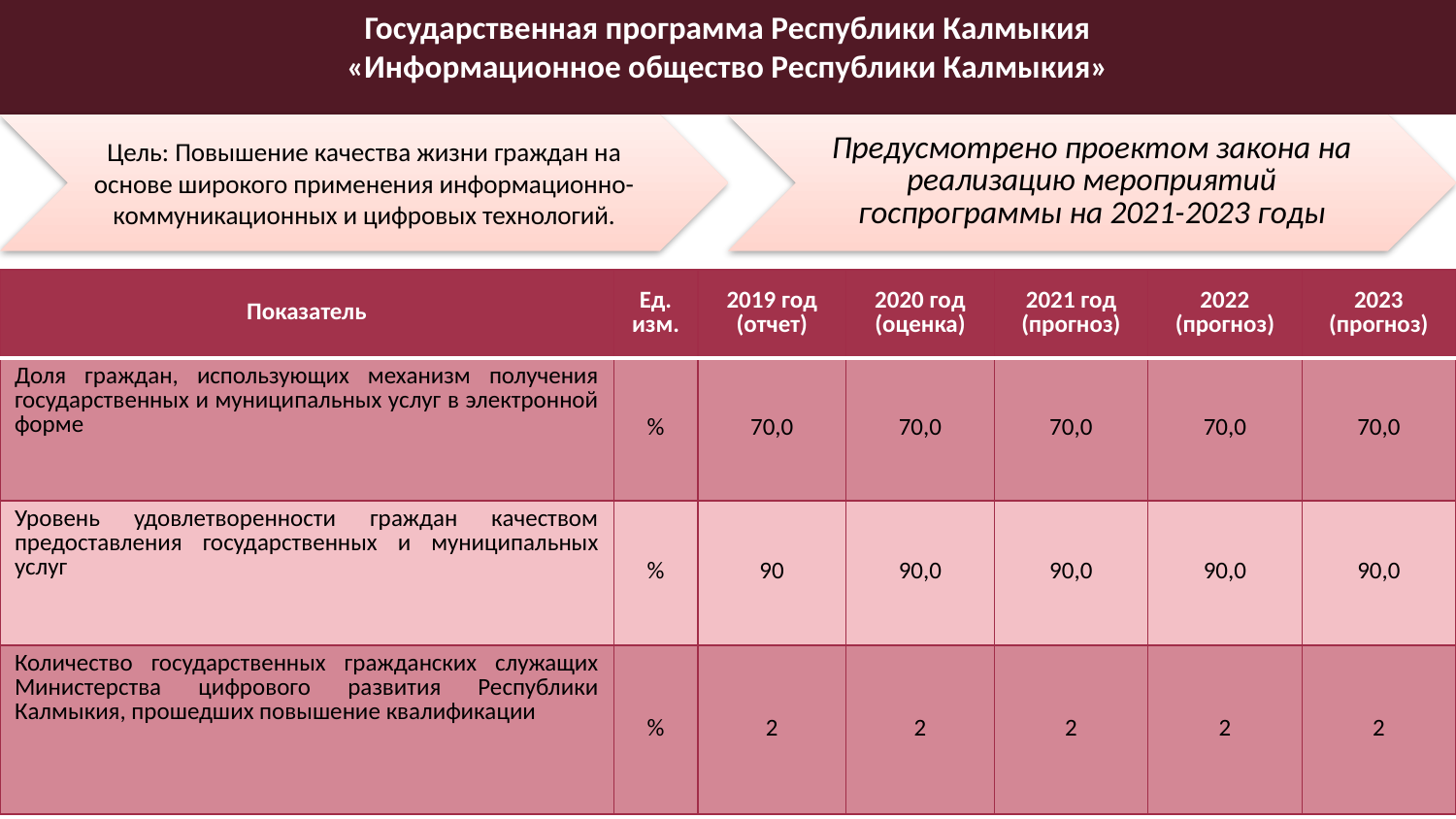

Государственная программа Республики Калмыкия
«Информационное общество Республики Калмыкия»
Цель: Повышение качества жизни граждан на основе широкого применения информационно- коммуникационных и цифровых технологий.
Предусмотрено проектом закона на реализацию мероприятий госпрограммы на 2021-2023 годы
| Показатель | Ед. изм. | 2019 год (отчет) | 2020 год (оценка) | 2021 год (прогноз) | 2022 (прогноз) | 2023 (прогноз) |
| --- | --- | --- | --- | --- | --- | --- |
| Доля граждан, использующих механизм получения государственных и муниципальных услуг в электронной форме | % | 70,0 | 70,0 | 70,0 | 70,0 | 70,0 |
| Уровень удовлетворенности граждан качеством предоставления государственных и муниципальных услуг | % | 90 | 90,0 | 90,0 | 90,0 | 90,0 |
| Количество государственных гражданских служащих Министерства цифрового развития Республики Калмыкия, прошедших повышение квалификации | % | 2 | 2 | 2 | 2 | 2 |